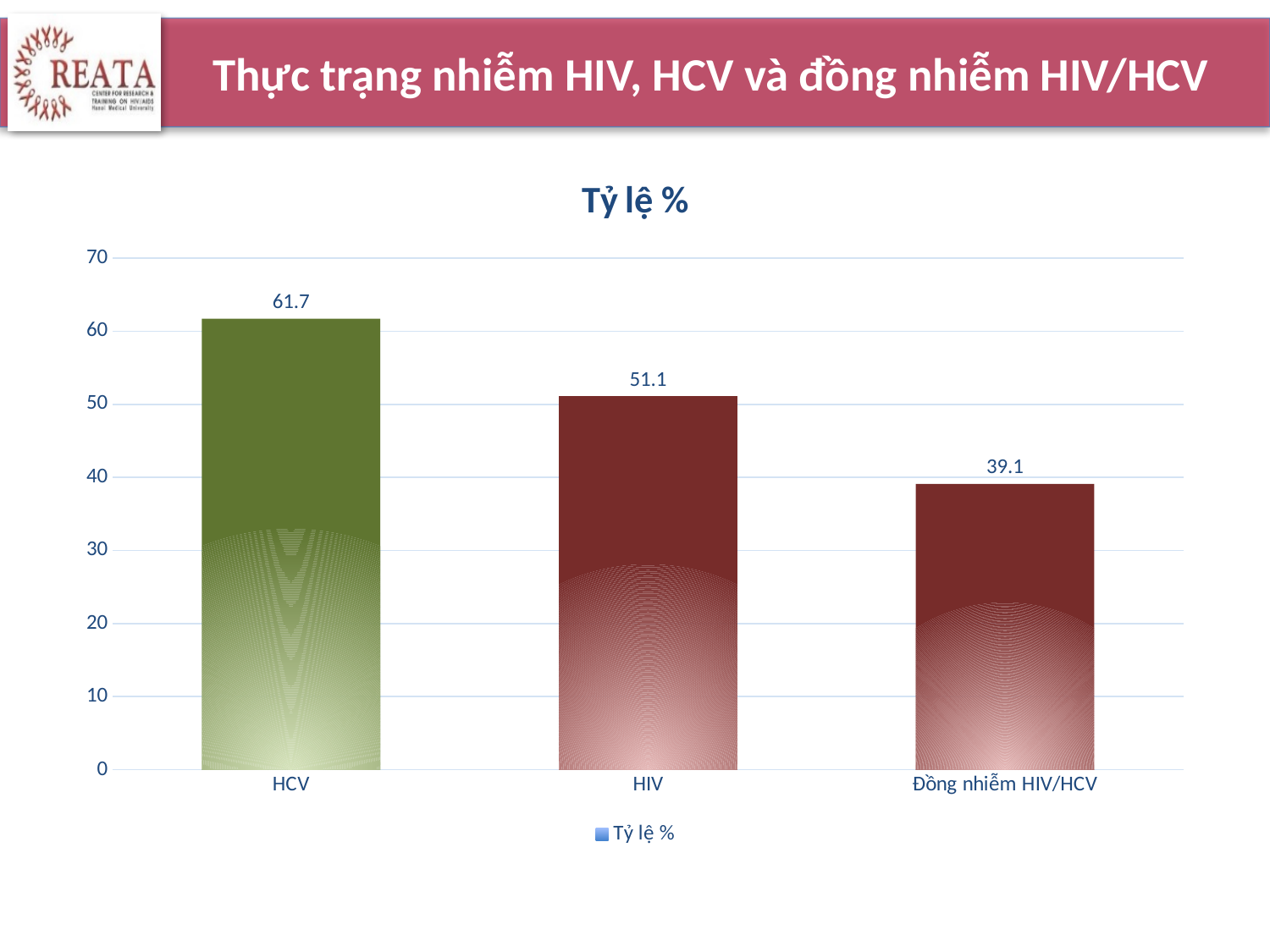

# Thực trạng nhiễm HIV, HCV và đồng nhiễm HIV/HCV

### Chart:

| Category | Tỷ lệ % |
|---|---|
| HCV | 61.7 |
| HIV | 51.1 |
| Đồng nhiễm HIV/HCV | 39.1 |